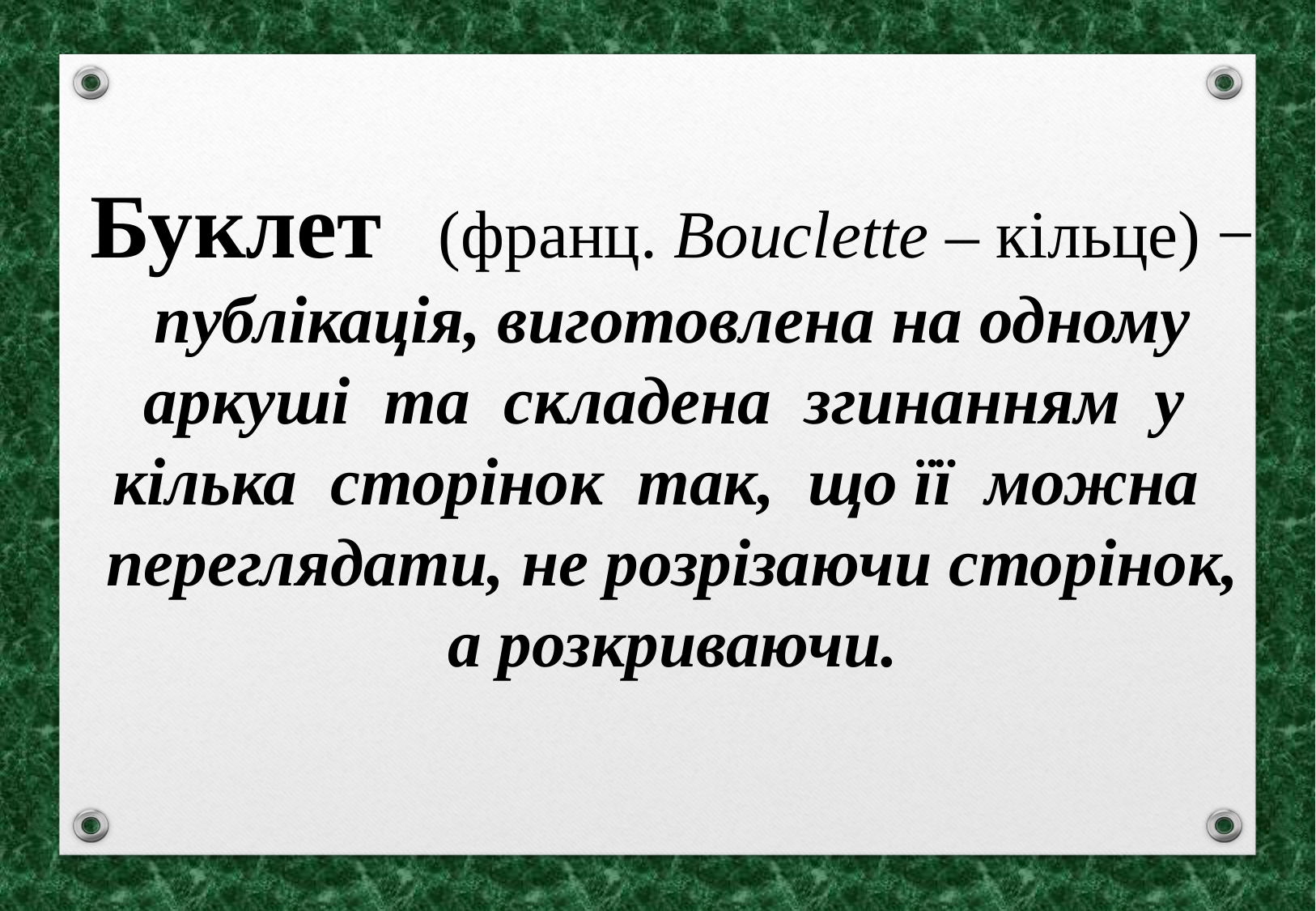

Буклет   (франц. Bouclette – кільце) − публікація, виготовлена на одному аркуші  та  складена  згинанням  у
кілька  сторінок  так,  що її  можна
переглядати, не розрізаючи сторінок,
 а розкриваючи.